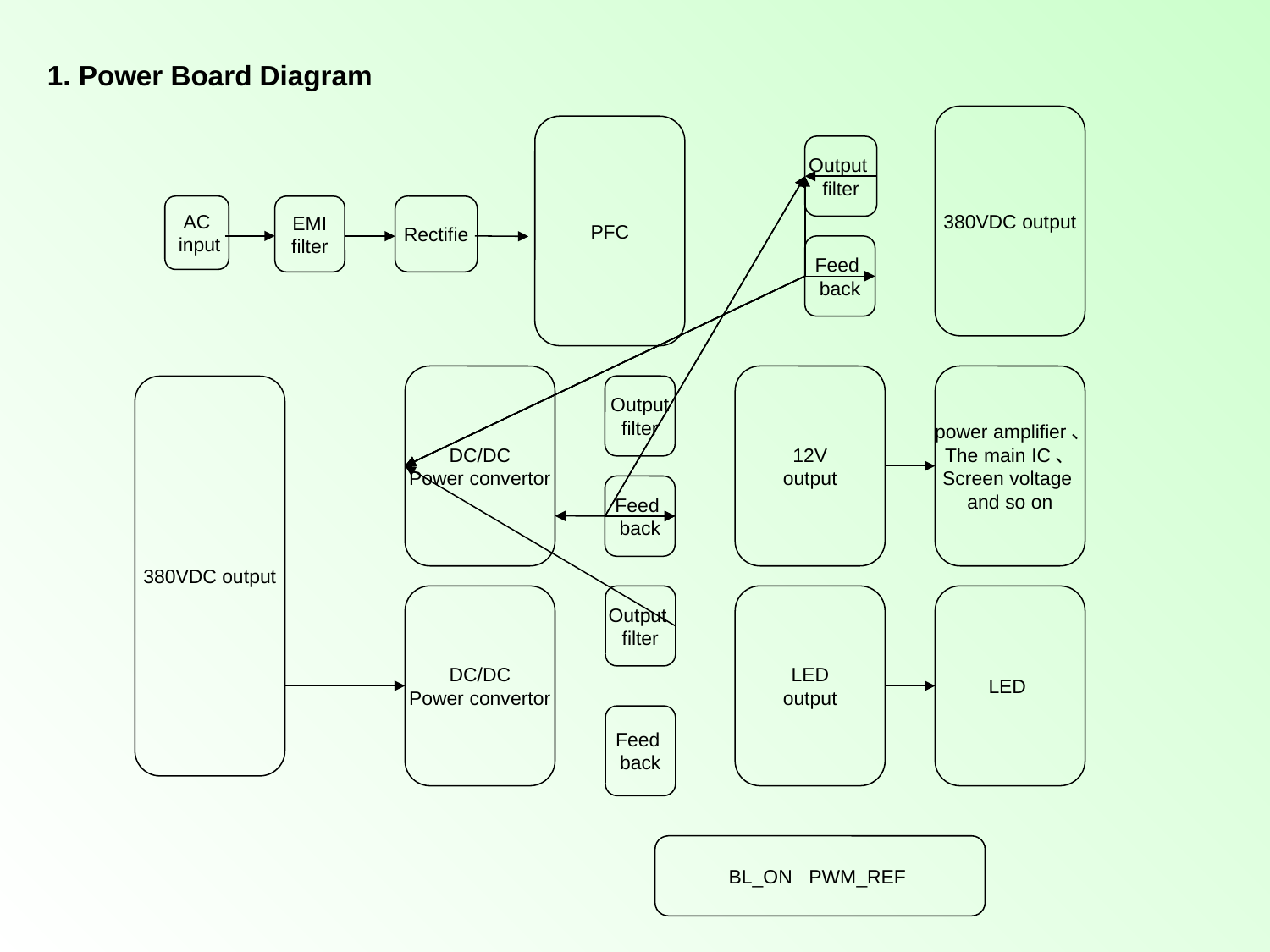

1. Power Board Diagram
380VDC output
PFC
Output
filter
AC
 input
EMI
filter
Rectifie
Feed
back
DC/DC
Power convertor
12V
output
 power amplifier、
The main IC、
Screen voltage
and so on
Output
filter
380VDC output
Feed
back
DC/DC
Power convertor
Output
filter
LED
output
LED
Feed
back
BL_ON   PWM_REF